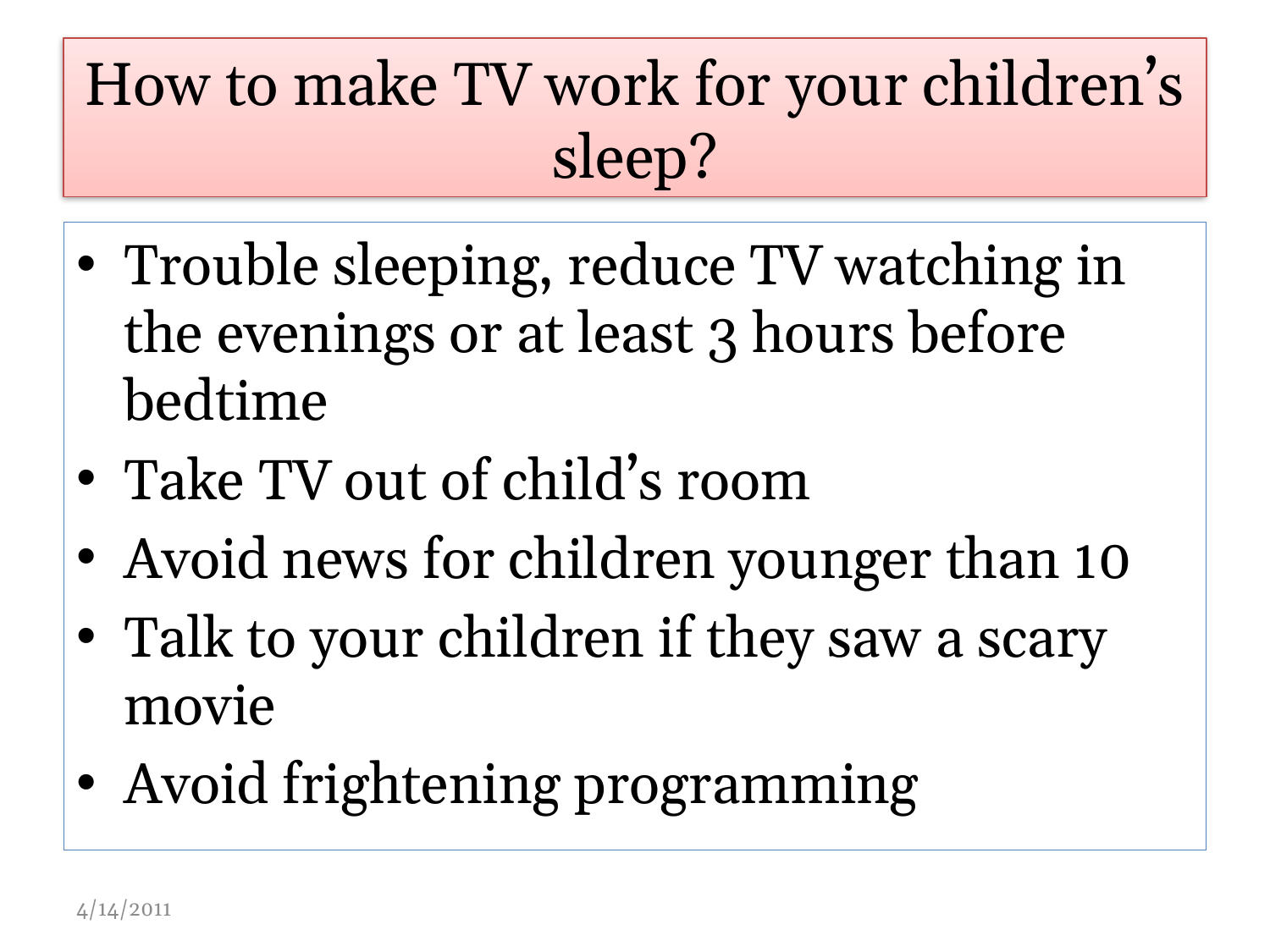

# How to make TV work for your children’s sleep?
Trouble sleeping, reduce TV watching in the evenings or at least 3 hours before bedtime
Take TV out of child’s room
Avoid news for children younger than 10
Talk to your children if they saw a scary movie
Avoid frightening programming
4/14/2011